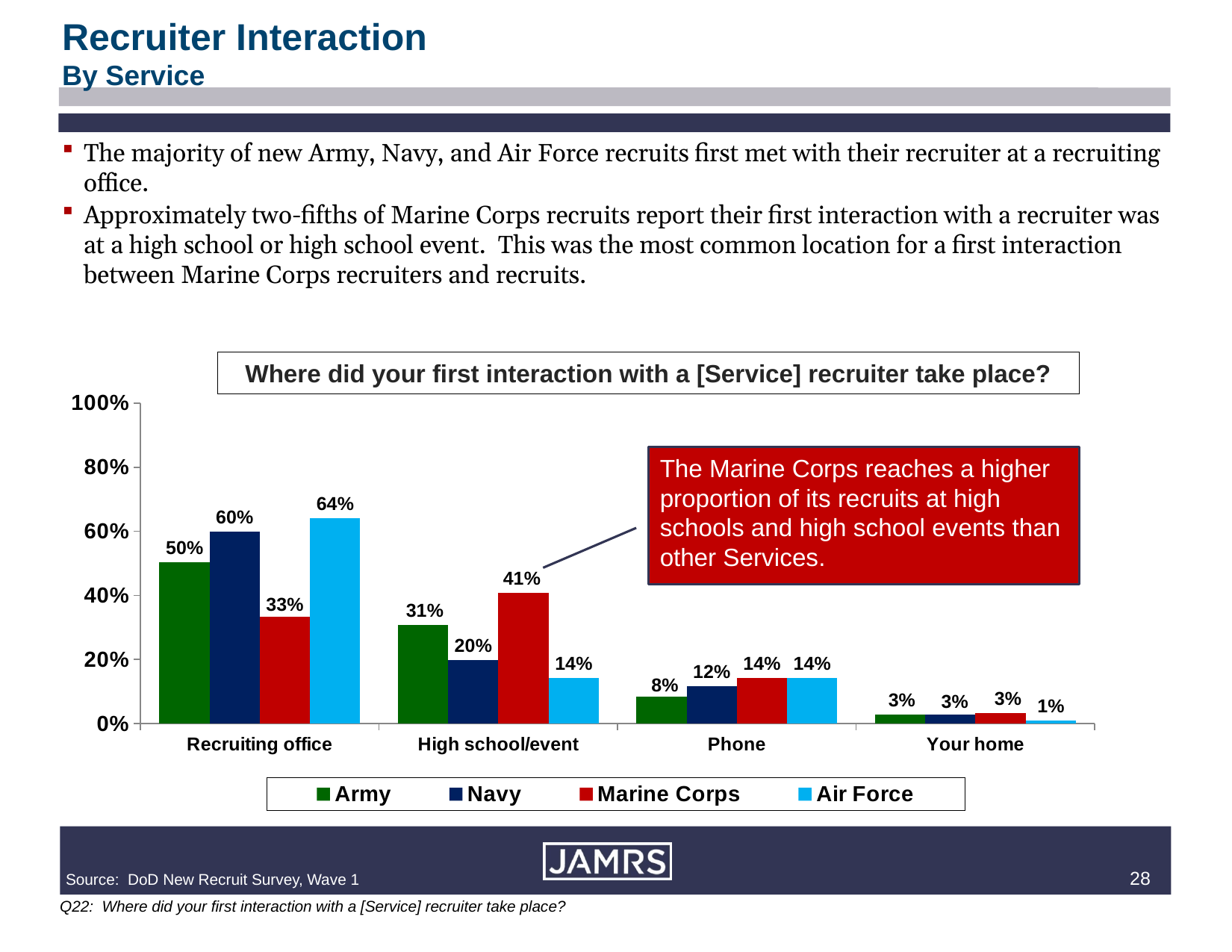

Recruiter Interaction
By Service
The majority of new Army, Navy, and Air Force recruits first met with their recruiter at a recruiting office.
Approximately two-fifths of Marine Corps recruits report their first interaction with a recruiter was at a high school or high school event.  This was the most common location for a first interaction between Marine Corps recruiters and recruits.

### Chart

| Category | Army | Navy | Marine Corps | Air Force |
|---|---|---|---|---|
| Recruiting office | 0.5042062 | 0.5991395 | 0.3319894 | 0.6414367 |
| High school/event | 0.3079725 | 0.1981593 | 0.4084568 | 0.1416789 |
| Phone | 0.0847758 | 0.1170418 | 0.1426681 | 0.1411569 |
| Your home | 0.0270453 | 0.0277748 | 0.0323677 | 0.0089636 |
Where did your first interaction with a [Service] recruiter take place?
The Marine Corps reaches a higher proportion of its recruits at high schools and high school events than other Services.
28
Source:  DoD New Recruit Survey, Wave 1
	Q22:  Where did your first interaction with a [Service] recruiter take place?